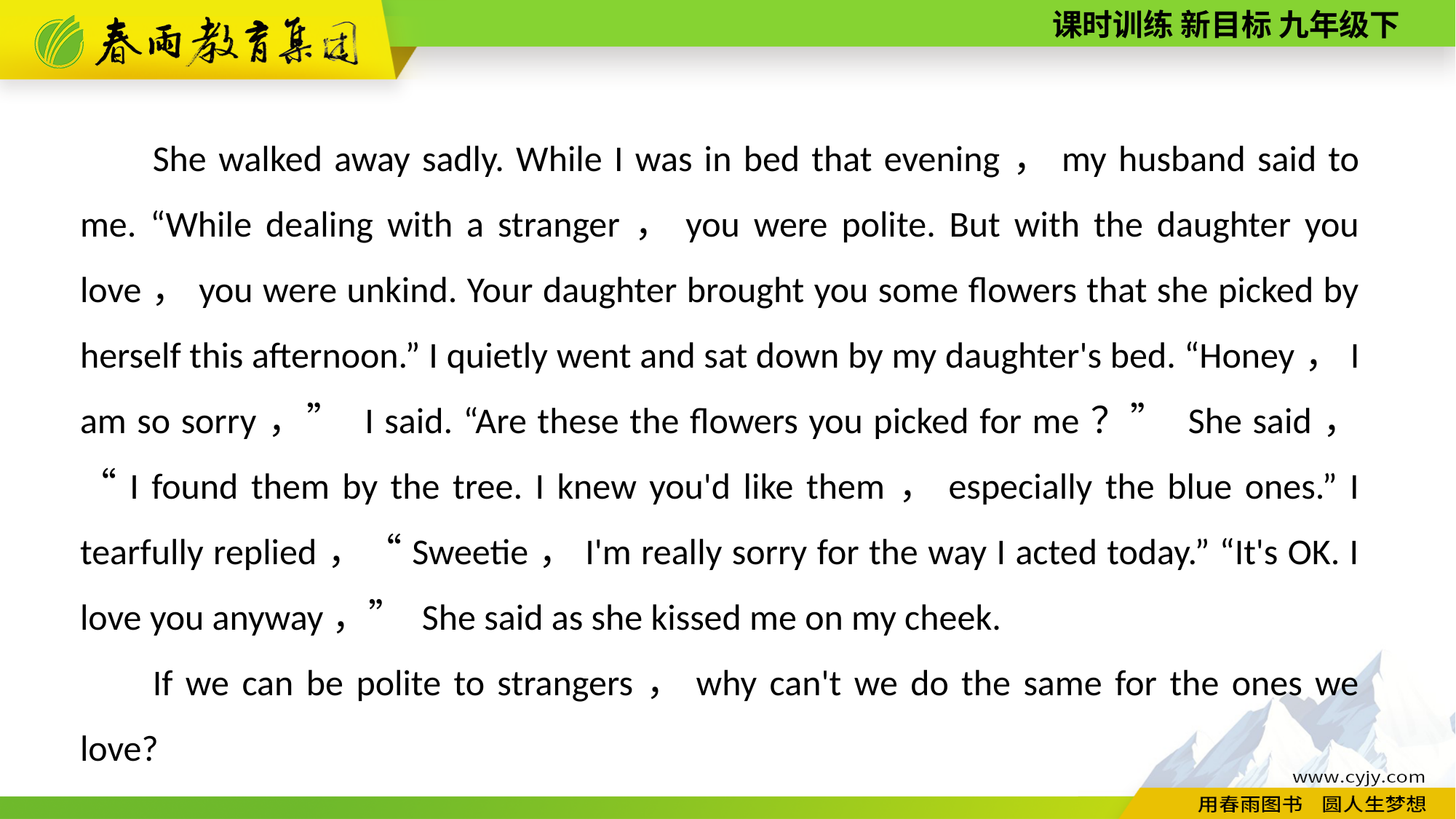

She walked away sadly. While I was in bed that evening，my husband said to me. “While dealing with a stranger，you were polite. But with the daughter you love，you were unkind. Your daughter brought you some flowers that she picked by herself this afternoon.” I quietly went and sat down by my daughter's bed. “Honey，I am so sorry，” I said. “Are these the flowers you picked for me？” She said，“I found them by the tree. I knew you'd like them，especially the blue ones.” I tearfully replied，“Sweetie，I'm really sorry for the way I acted today.” “It's OK. I love you anyway，” She said as she kissed me on my cheek.
If we can be polite to strangers，why can't we do the same for the ones we love?